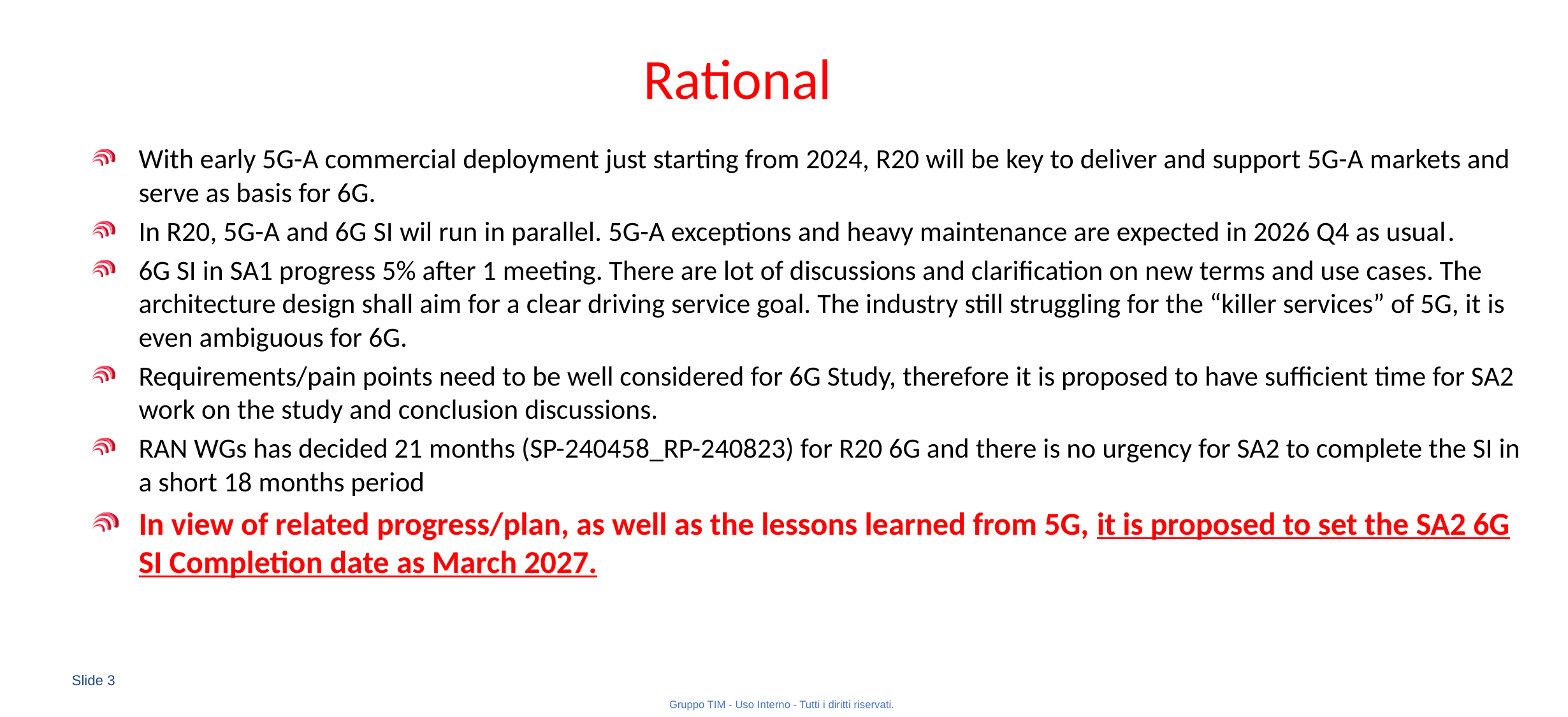

# Rational
With early 5G-A commercial deployment just starting from 2024, R20 will be key to deliver and support 5G-A markets and serve as basis for 6G.
In R20, 5G-A and 6G SI wil run in parallel. 5G-A exceptions and heavy maintenance are expected in 2026 Q4 as usual.
6G SI in SA1 progress 5% after 1 meeting. There are lot of discussions and clarification on new terms and use cases. The architecture design shall aim for a clear driving service goal. The industry still struggling for the “killer services” of 5G, it is even ambiguous for 6G.
Requirements/pain points need to be well considered for 6G Study, therefore it is proposed to have sufficient time for SA2 work on the study and conclusion discussions.
RAN WGs has decided 21 months (SP-240458_RP-240823) for R20 6G and there is no urgency for SA2 to complete the SI in a short 18 months period
In view of related progress/plan, as well as the lessons learned from 5G, it is proposed to set the SA2 6G SI Completion date as March 2027.